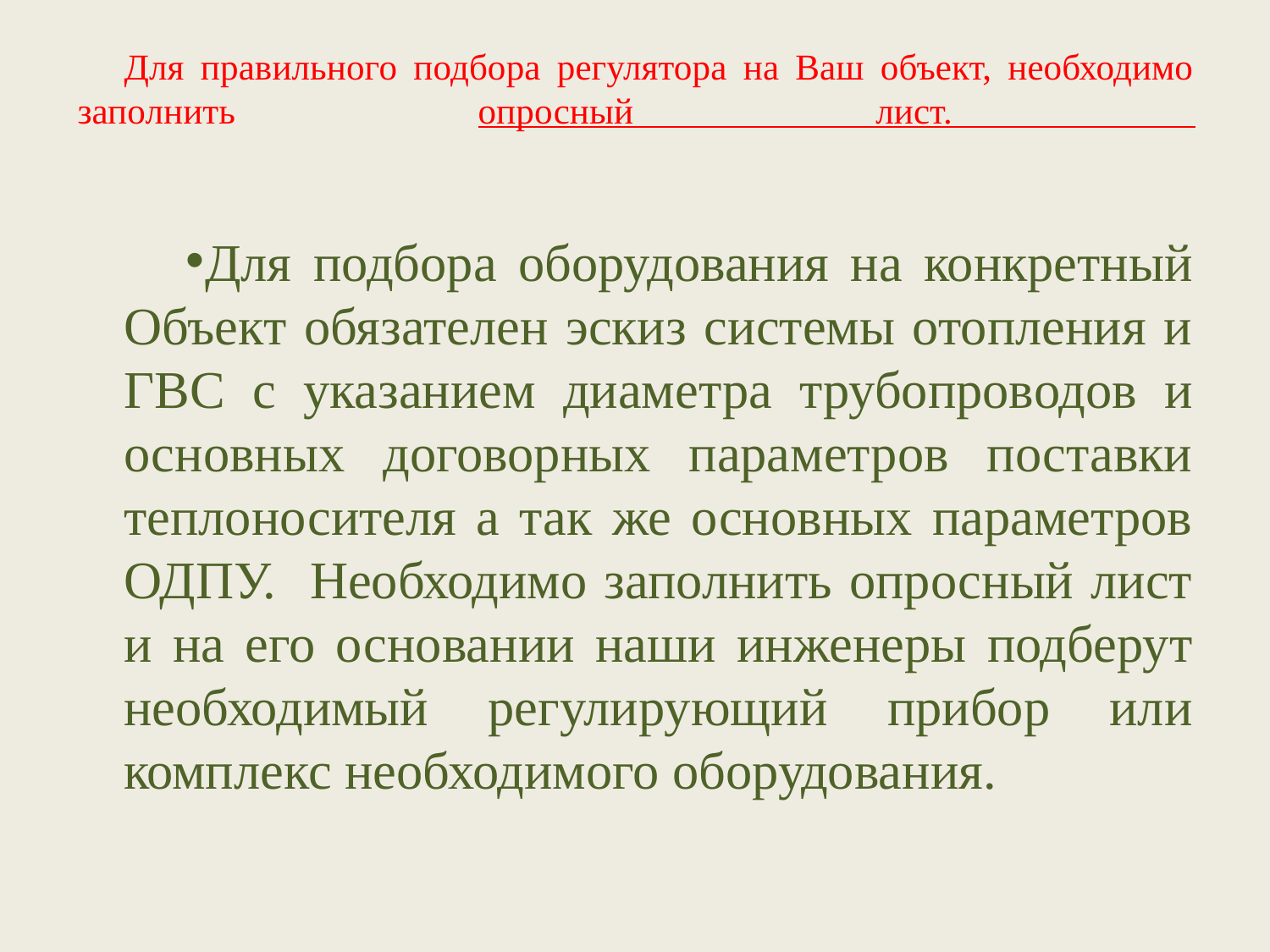

# Для правильного подбора регулятора на Ваш объект, необходимо заполнить опросный лист.
Для подбора оборудования на конкретный Объект обязателен эскиз системы отопления и ГВС с указанием диаметра трубопроводов и основных договорных параметров поставки теплоносителя а так же основных параметров ОДПУ.  Необходимо заполнить опросный лист и на его основании наши инженеры подберут необходимый регулирующий прибор или комплекс необходимого оборудования.